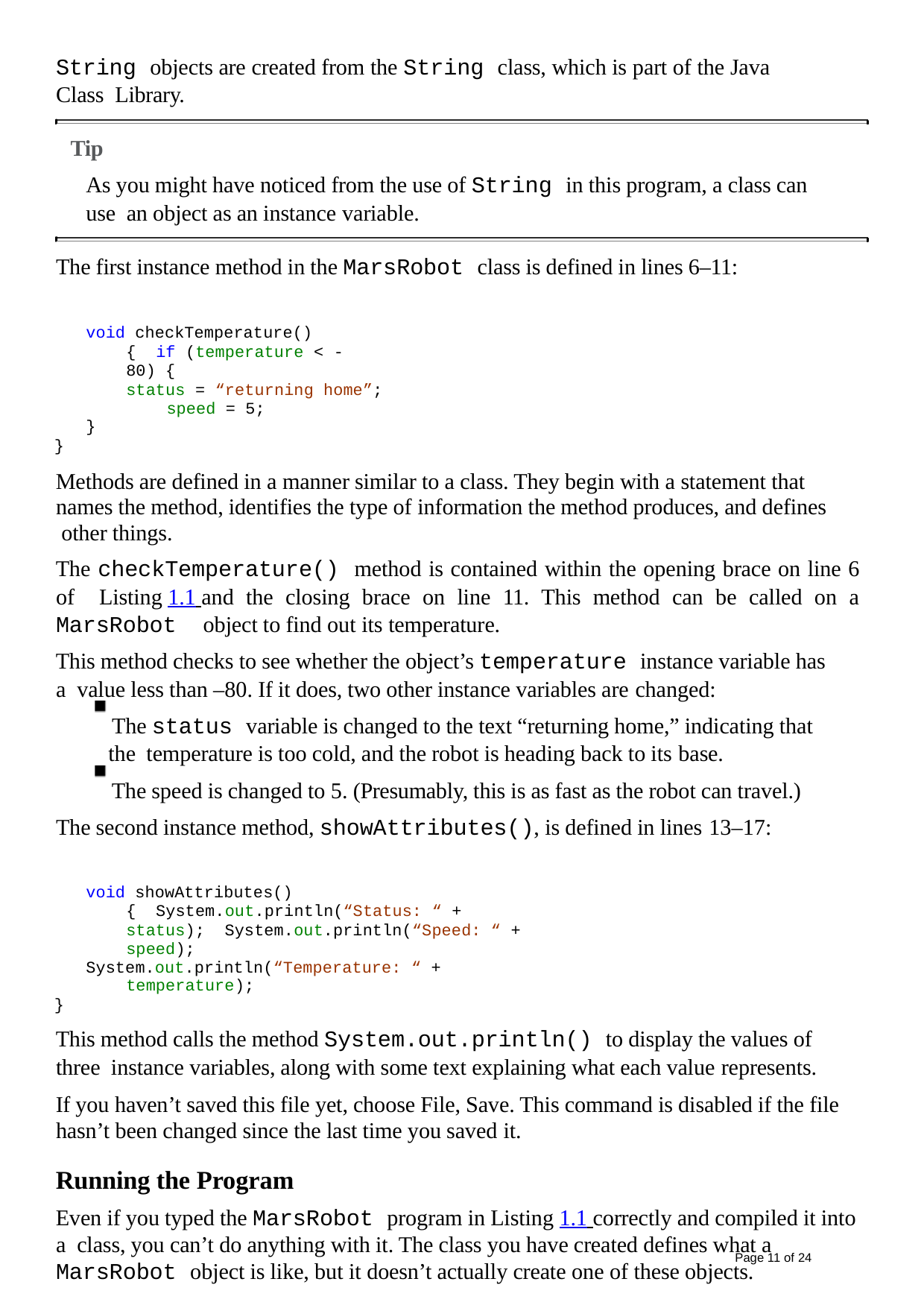

String objects are created from the String class, which is part of the Java Class  Library.

Tip
As you might have noticed from the use of String in this program, a class can use  an object as an instance variable.

The first instance method in the MarsRobot class is defined in lines 6–11:

void checkTemperature() {  if (temperature < -80) {
status = “returning home”;  speed = 5;
}
}
Methods are defined in a manner similar to a class. They begin with a statement that  names the method, identifies the type of information the method produces, and defines  other things.
The checkTemperature() method is contained within the opening brace on line 6 of  Listing 1.1 and the closing brace on line 11. This method can be called on a MarsRobot  object to find out its temperature.
This method checks to see whether the object’s temperature instance variable has a  value less than –80. If it does, two other instance variables are changed:
The status variable is changed to the text “returning home,” indicating that the  temperature is too cold, and the robot is heading back to its base.
The speed is changed to 5. (Presumably, this is as fast as the robot can travel.)  The second instance method, showAttributes(), is defined in lines 13–17:

void showAttributes() {  System.out.println(“Status: “ + status);  System.out.println(“Speed: “ + speed);
System.out.println(“Temperature: “ + temperature);
}
This method calls the method System.out.println() to display the values of three  instance variables, along with some text explaining what each value represents.
If you haven’t saved this file yet, choose File, Save. This command is disabled if the file  hasn’t been changed since the last time you saved it.
Running the Program
Even if you typed the MarsRobot program in Listing 1.1 correctly and compiled it into a  class, you can’t do anything with it. The class you have created defines what a  MarsRobot object is like, but it doesn’t actually create one of these objects.

Page 11 of 24